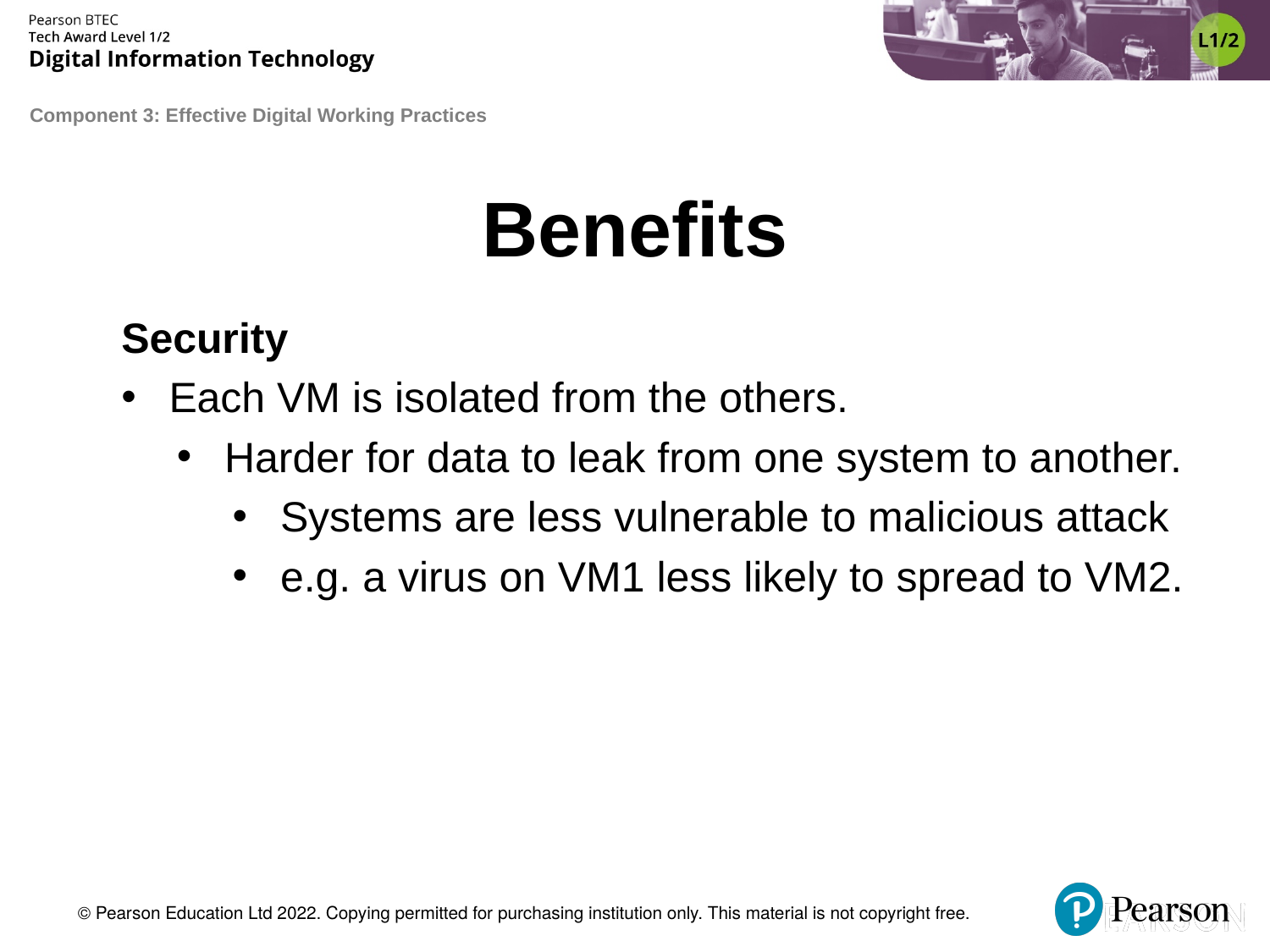

# Benefits
Security
Each VM is isolated from the others.
Harder for data to leak from one system to another.
Systems are less vulnerable to malicious attack
e.g. a virus on VM1 less likely to spread to VM2.
© Pearson Education Ltd 2022. Copying permitted for purchasing institution only. This material is not copyright free.